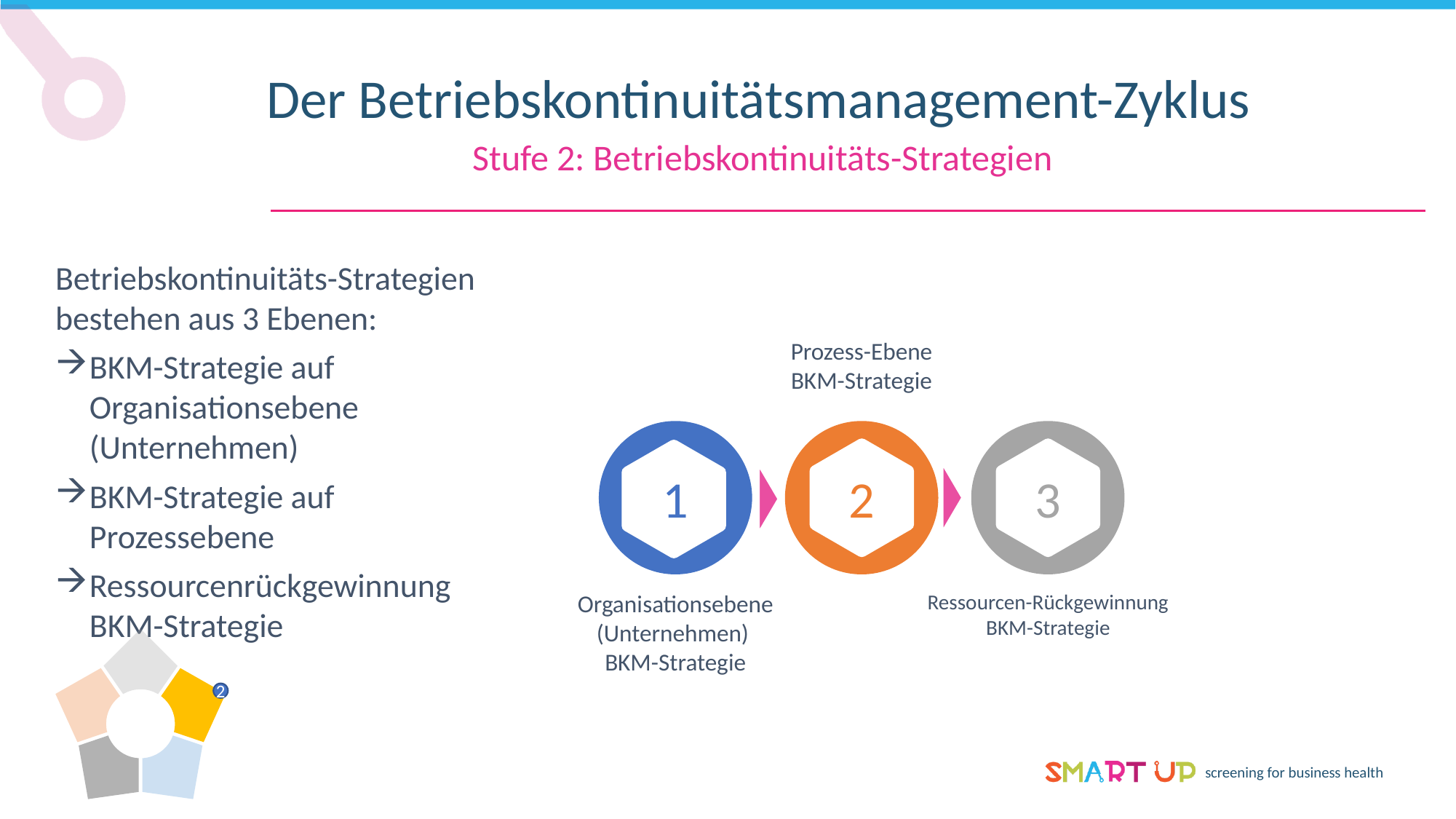

Der Betriebskontinuitätsmanagement-Zyklus
Stufe 2: Betriebskontinuitäts-Strategien
Betriebskontinuitäts-Strategien bestehen aus 3 Ebenen:
BKM-Strategie auf Organisationsebene (Unternehmen)
BKM-Strategie auf Prozessebene
Ressourcenrückgewinnung BKM-Strategie

Prozess-Ebene
BKM-Strategie

1
2
3

Organisationsebene
(Unternehmen)
BKM-Strategie
Ressourcen-Rückgewinnung
BKM-Strategie

2